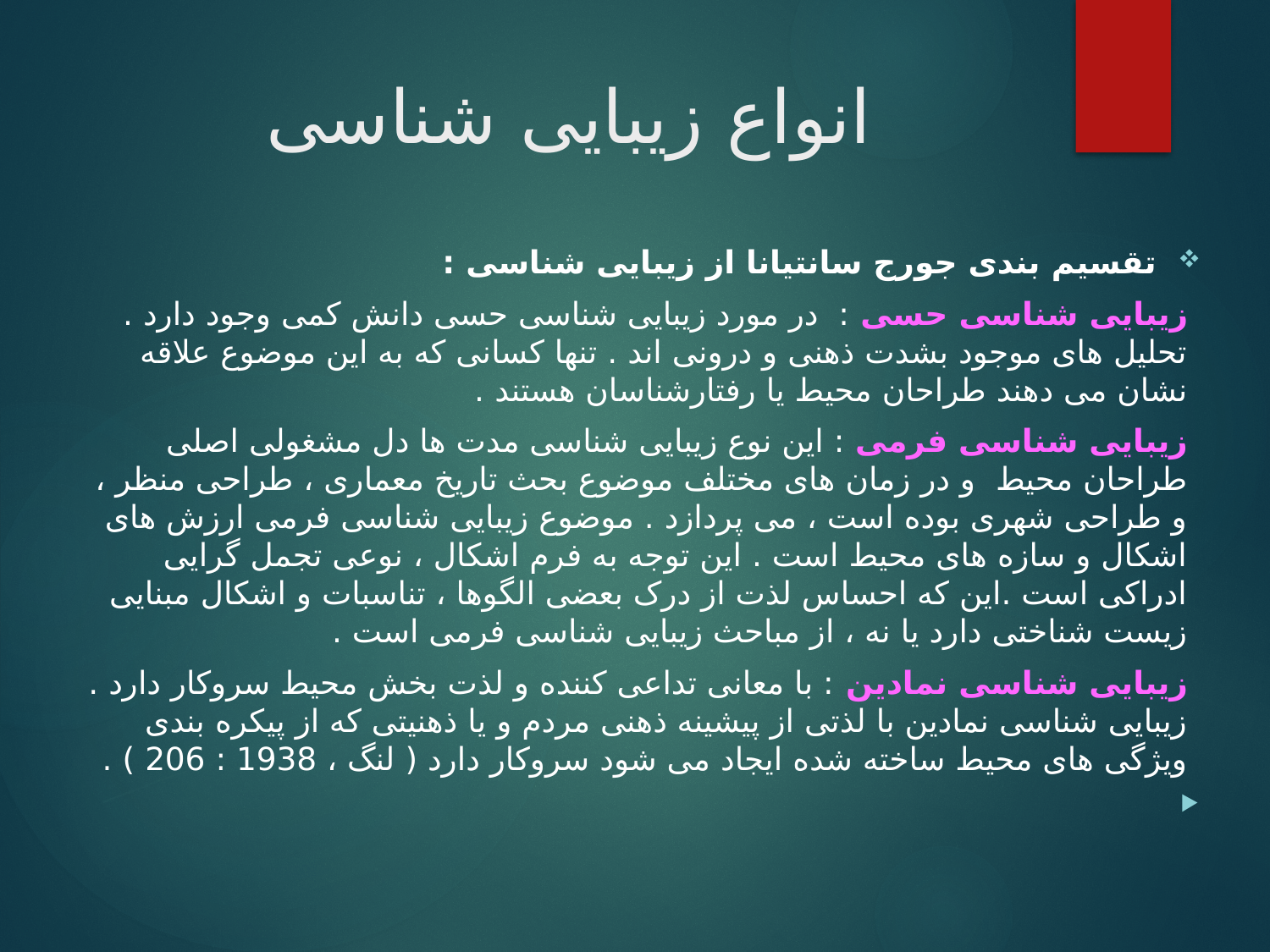

# انواع زیبایی شناسی
تقسیم بندی جورج سانتیانا از زیبایی شناسی :
زیبایی شناسی حسی :  در مورد زیبایی شناسی حسی دانش کمی وجود دارد . تحلیل های موجود بشدت ذهنی و درونی اند . تنها کسانی که به این موضوع علاقه نشان می دهند طراحان محیط یا رفتارشناسان هستند .
زیبایی شناسی فرمی : این نوع زیبایی شناسی مدت ها دل مشغولی اصلی طراحان محیط  و در زمان های مختلف موضوع بحث تاریخ معماری ، طراحی منظر ، و طراحی شهری بوده است ، می پردازد . موضوع زیبایی شناسی فرمی ارزش های اشکال و سازه های محیط است . این توجه به فرم اشکال ، نوعی تجمل گرایی ادراکی است .این که احساس لذت از درک بعضی الگوها ، تناسبات و اشکال مبنایی زیست شناختی دارد یا نه ، از مباحث زیبایی شناسی فرمی است .
زیبایی شناسی نمادین : با معانی تداعی کننده و لذت بخش محیط سروکار دارد .  زیبایی شناسی نمادین با لذتی از پیشینه ذهنی مردم و یا ذهنیتی که از پیکره بندی ویژگی های محیط ساخته شده ایجاد می شود سروکار دارد ( لنگ ، 1938 : 206 ) .